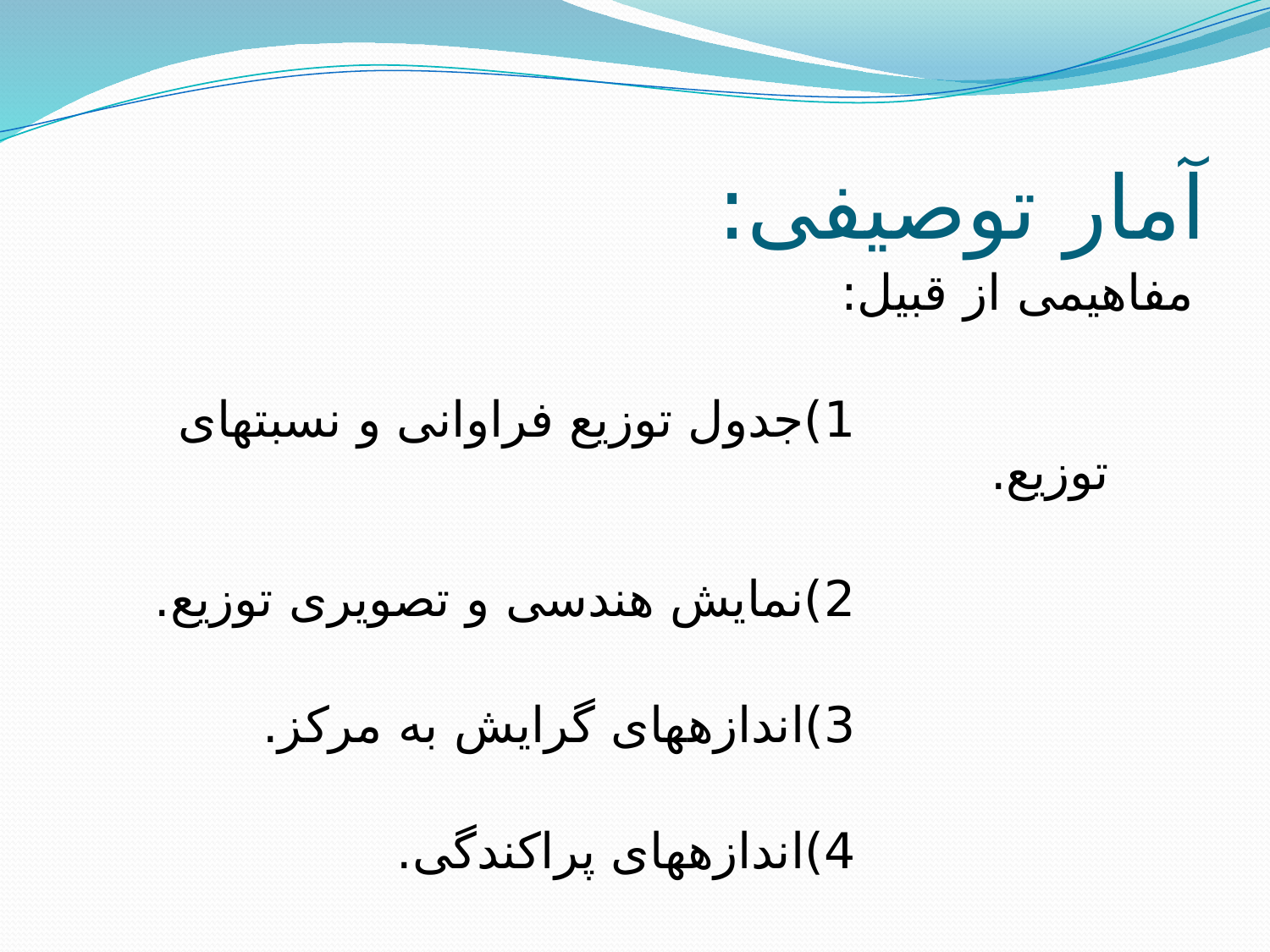

# آمار توصیفی:

	مفاهیمی از قبیل:

				1)جدول توزیع فراوانی و نسبتهای توزیع.

				2)نمایش هندسی و تصویری توزیع.

				3)اندازه‫های گرایش به مرکز.

				4)اندازه‫های پراکندگی.